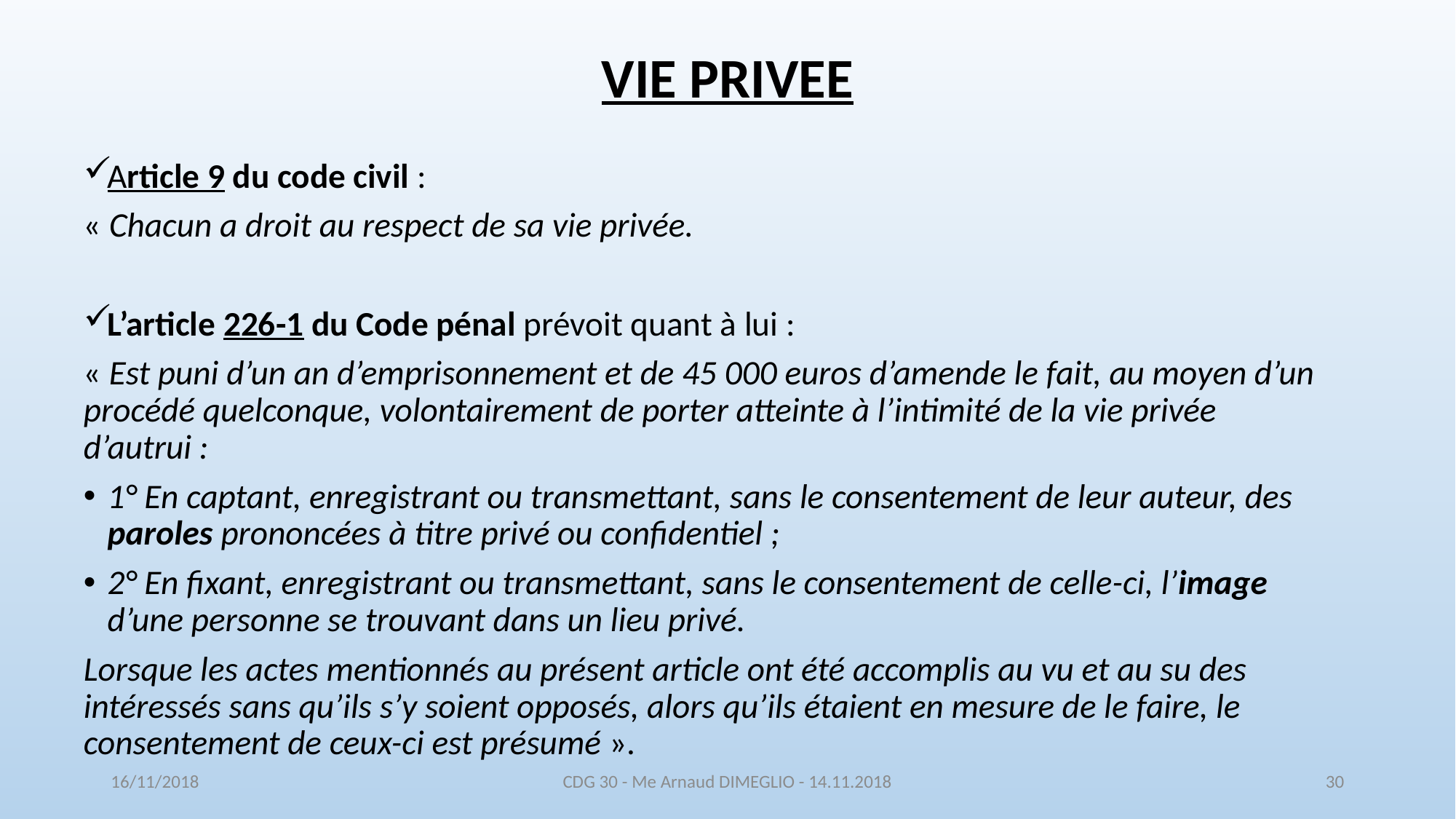

# VIE PRIVEE
Article 9 du code civil :
« Chacun a droit au respect de sa vie privée.

L’article 226-1 du Code pénal prévoit quant à lui :
« Est puni d’un an d’emprisonnement et de 45 000 euros d’amende le fait, au moyen d’un procédé quelconque, volontairement de porter atteinte à l’intimité de la vie privée d’autrui :
1° En captant, enregistrant ou transmettant, sans le consentement de leur auteur, des paroles prononcées à titre privé ou confidentiel ;
2° En fixant, enregistrant ou transmettant, sans le consentement de celle-ci, l’image d’une personne se trouvant dans un lieu privé.
Lorsque les actes mentionnés au présent article ont été accomplis au vu et au su des intéressés sans qu’ils s’y soient opposés, alors qu’ils étaient en mesure de le faire, le consentement de ceux-ci est présumé ».
16/11/2018
CDG 30 - Me Arnaud DIMEGLIO - 14.11.2018
30